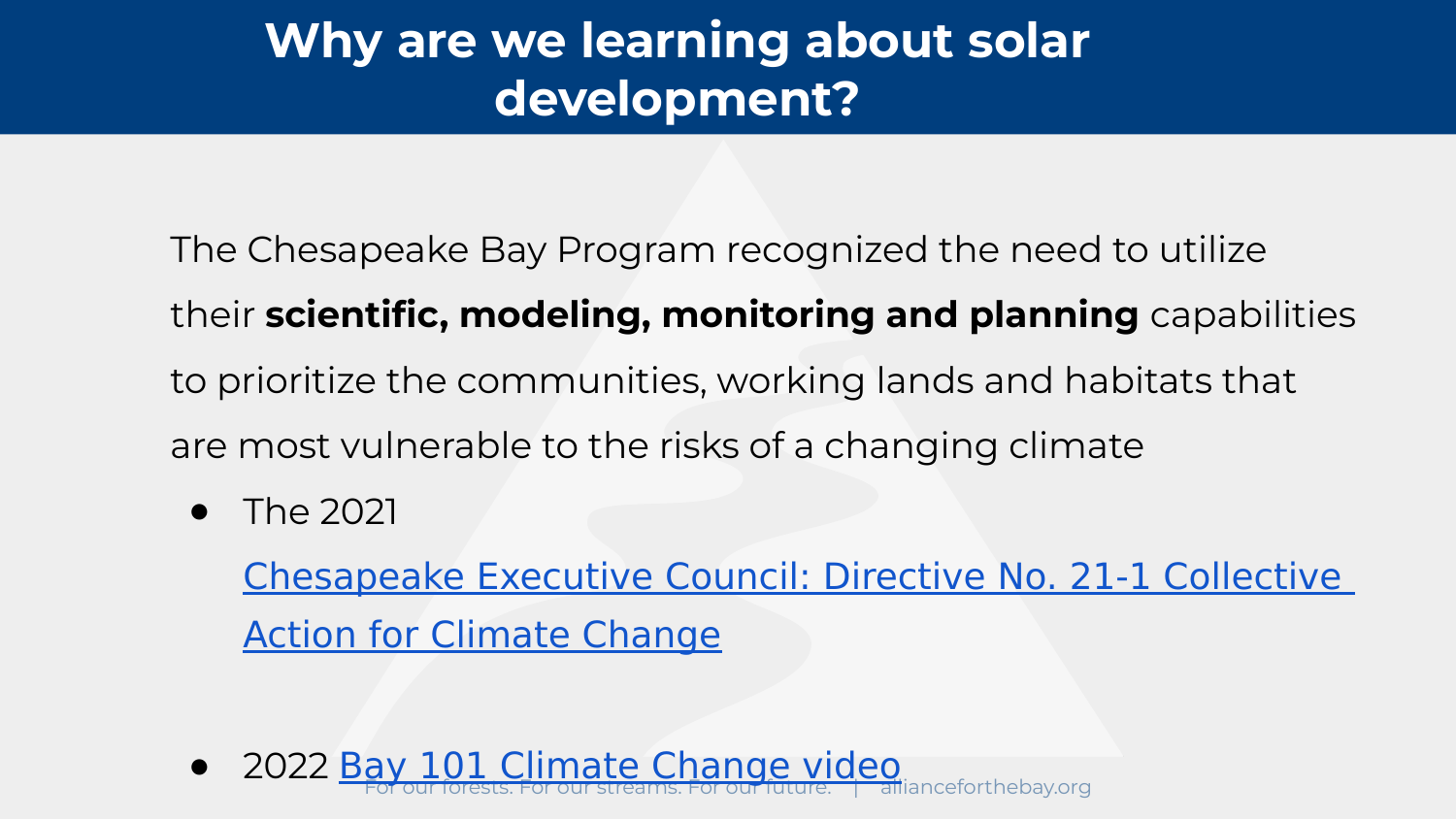

Why are we learning about solar development?

The Chesapeake Bay Program recognized the need to utilize their scientific, modeling, monitoring and planning capabilities to prioritize the communities, working lands and habitats that are most vulnerable to the risks of a changing climate
The 2021 Chesapeake Executive Council: Directive No. 21-1 Collective Action for Climate Change

2022 Bay 101 Climate Change video